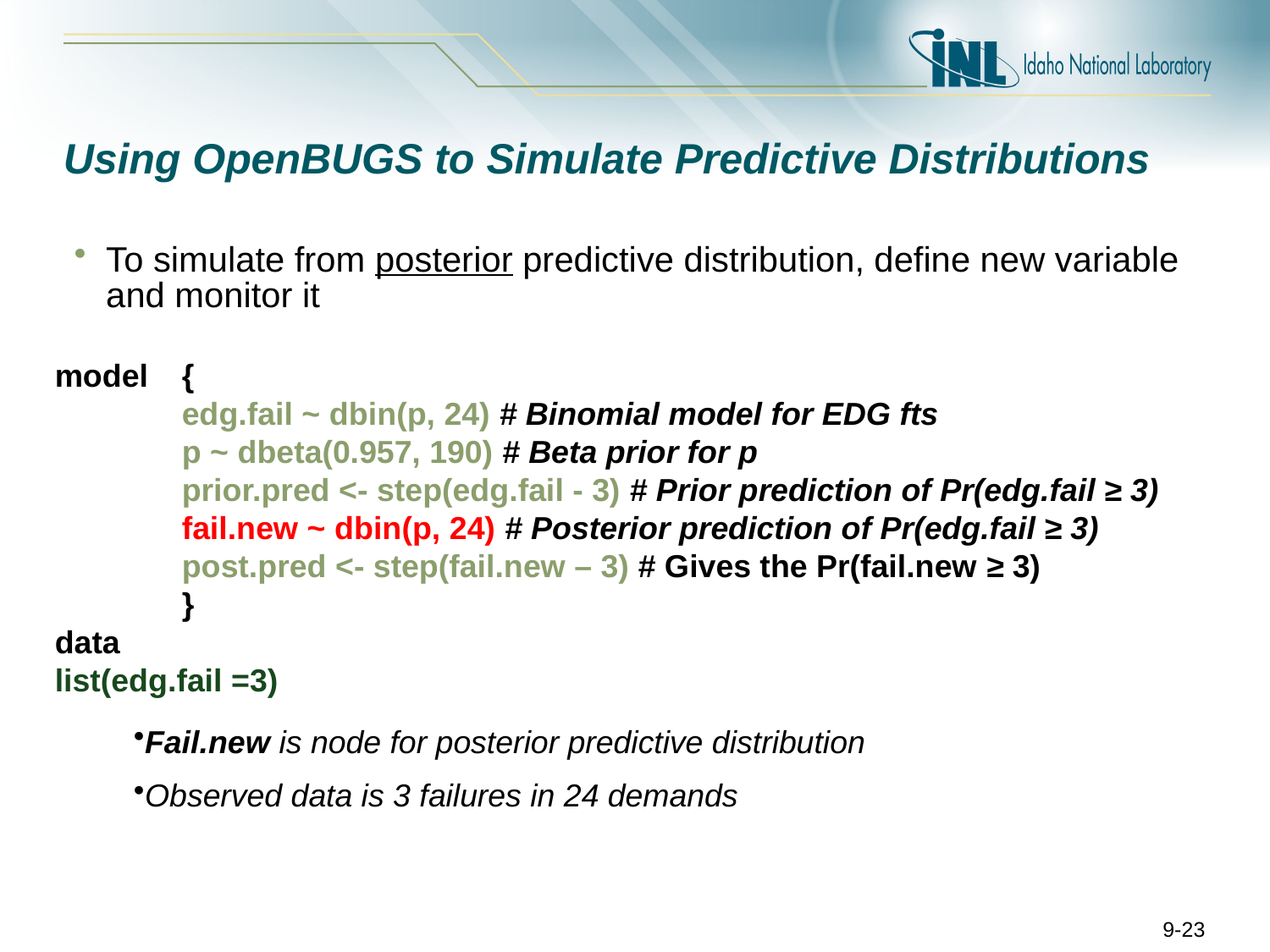

# Using OpenBUGS to Simulate Predictive Distributions
To simulate from posterior predictive distribution, define new variable and monitor it

model	{
	edg.fail ~ dbin(p, 24) # Binomial model for EDG fts
	p ~ dbeta(0.957, 190) # Beta prior for p
	prior.pred <- step(edg.fail - 3) # Prior prediction of Pr(edg.fail ≥ 3)
	fail.new ~ dbin(p, 24) # Posterior prediction of Pr(edg.fail ≥ 3)
	post.pred <- step(fail.new – 3) # Gives the Pr(fail.new ≥ 3)
	}
data
list(edg.fail =3)
Fail.new is node for posterior predictive distribution
Observed data is 3 failures in 24 demands
9-23